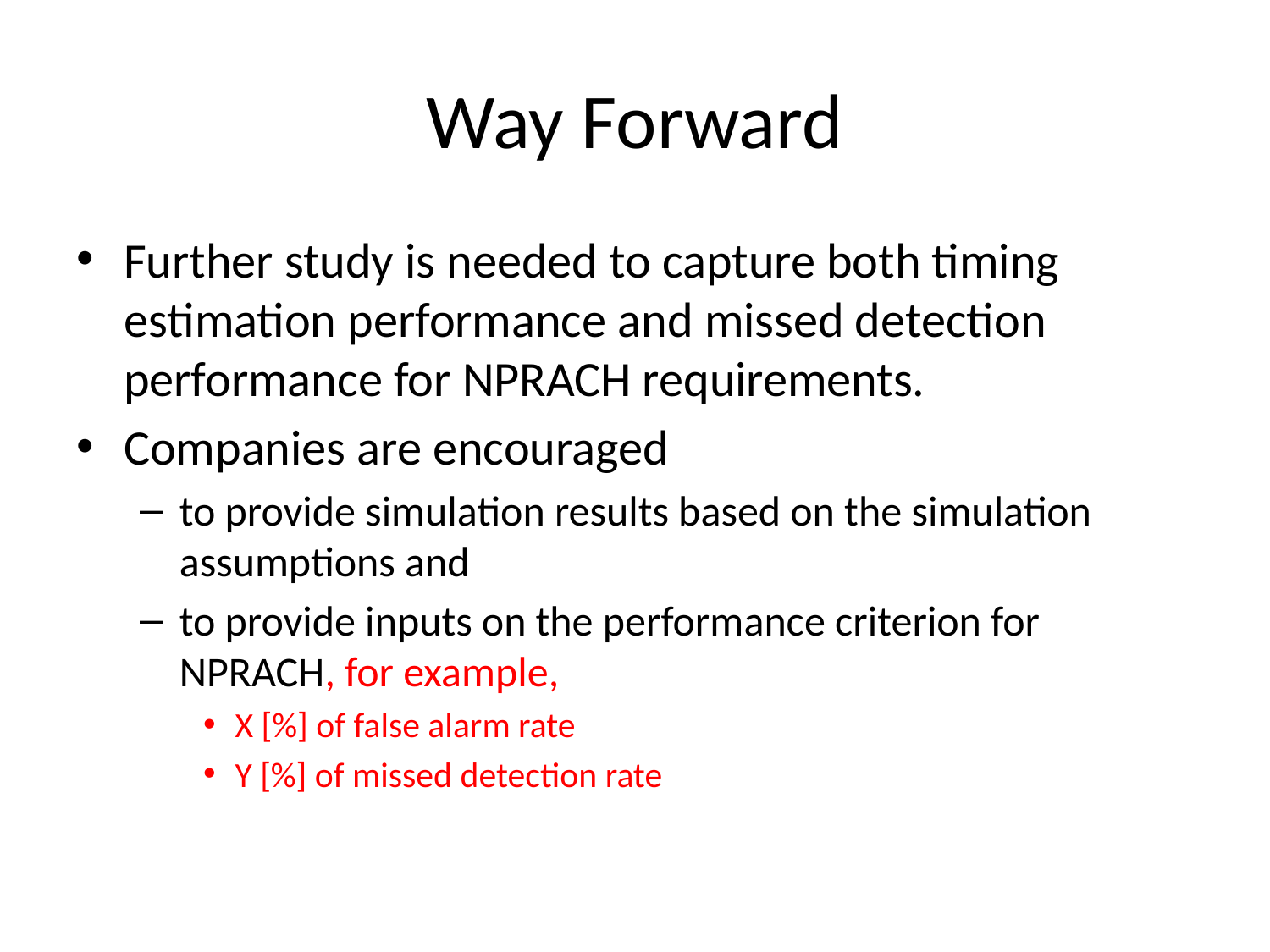

# Way Forward
Further study is needed to capture both timing estimation performance and missed detection performance for NPRACH requirements.
Companies are encouraged
to provide simulation results based on the simulation assumptions and
to provide inputs on the performance criterion for NPRACH, for example,
X [%] of false alarm rate
Y [%] of missed detection rate